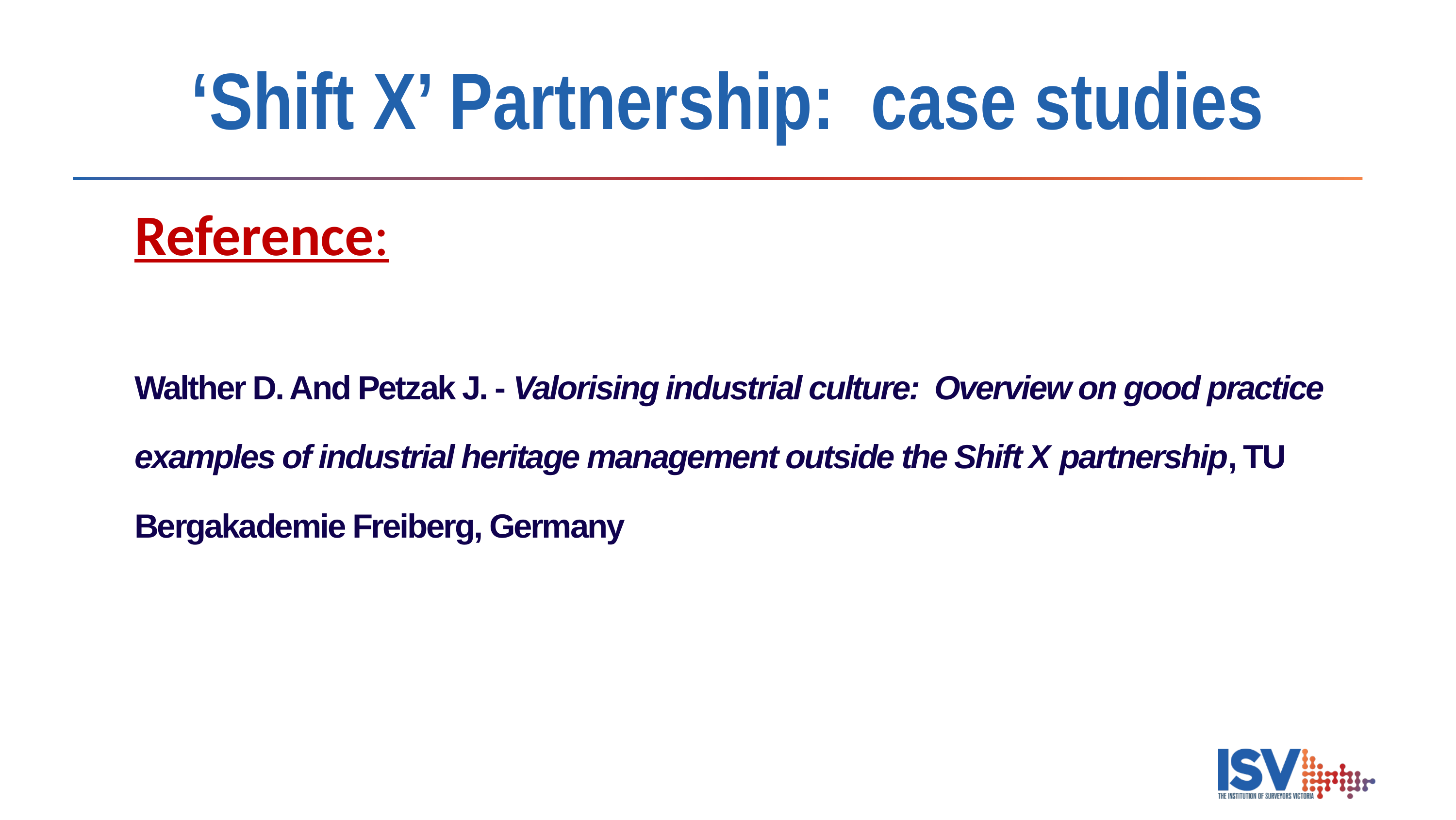

# ‘Shift X’ Partnership:  case studies
	Reference:

	Walther D. And Petzak J. - Valorising industrial culture:  Overview on good practice examples of industrial heritage management outside the Shift X partnership, TU Bergakademie Freiberg, Germany